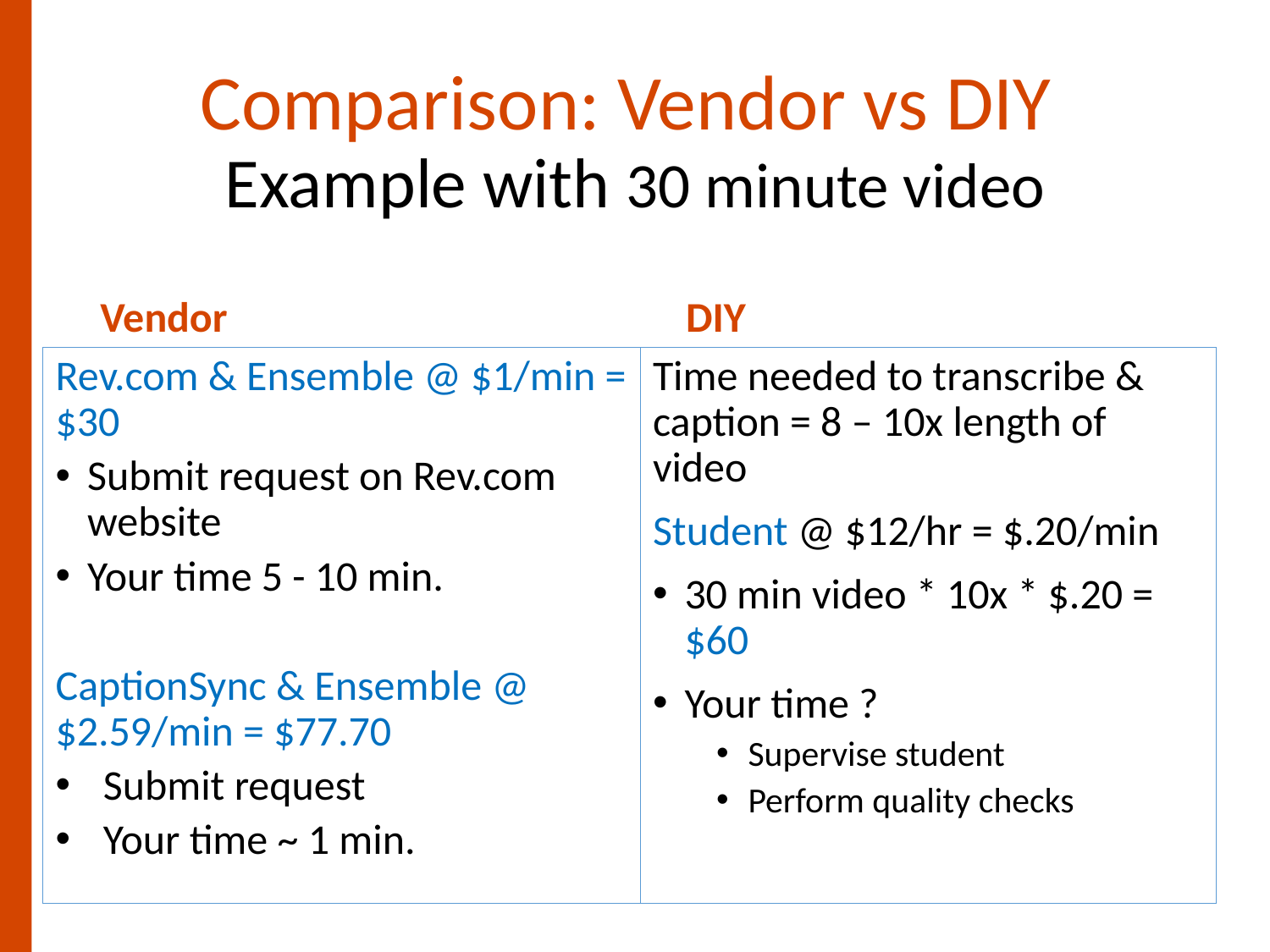

# Comparison: Vendor vs DIY Example with 30 minute video
Vendor
DIY
Rev.com & Ensemble @ $1/min = $30
Submit request on Rev.com website
Your time 5 - 10 min.

CaptionSync & Ensemble @ $2.59/min = $77.70
Submit request
Your time ~ 1 min.
Time needed to transcribe & caption = 8 – 10x length of video
Student @ $12/hr = $.20/min
30 min video * 10x * $.20 = $60
Your time ?
Supervise student
Perform quality checks